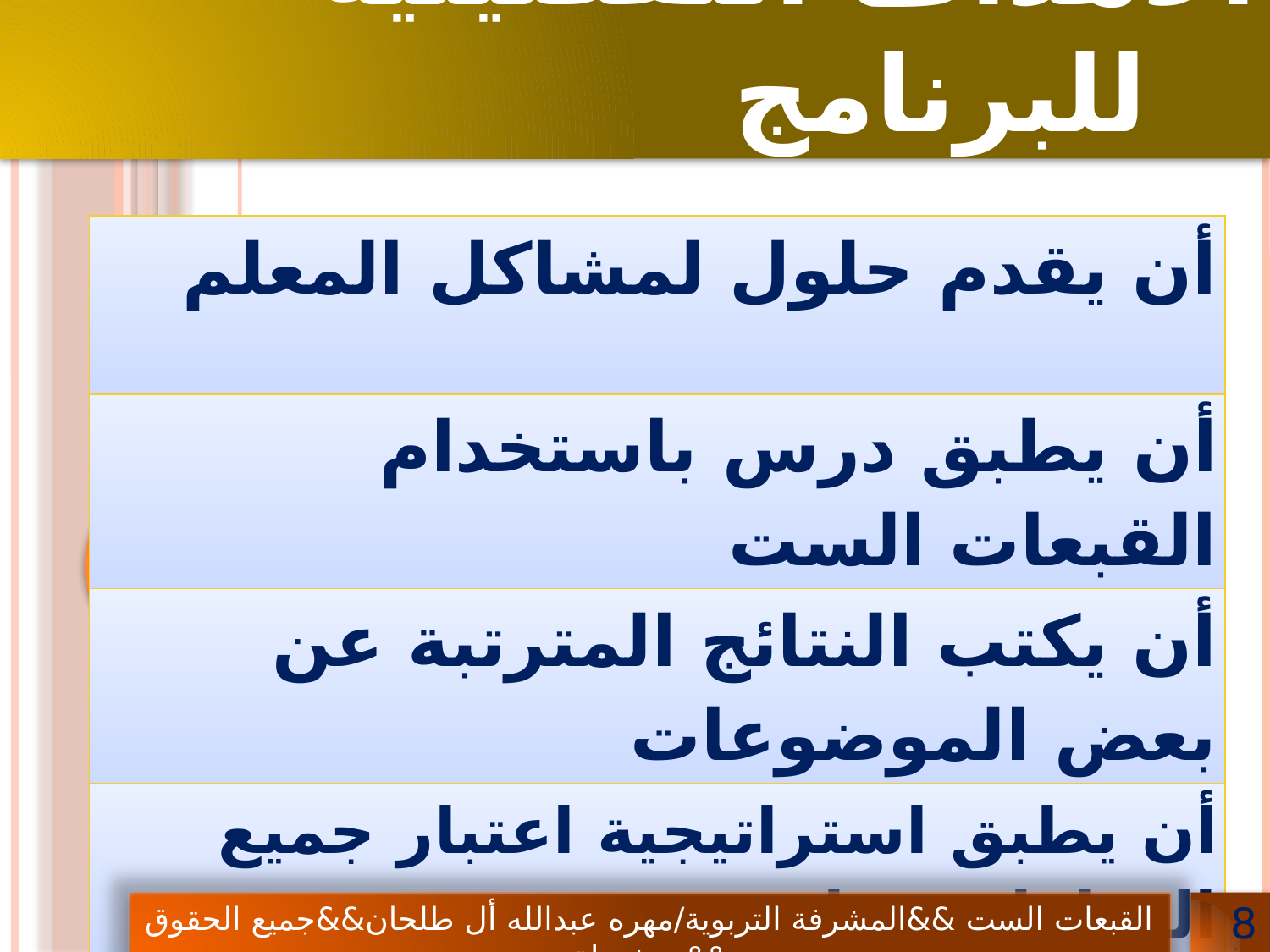

الأهداف التفصيلية للبرنامج

| أن يقدم حلول لمشاكل المعلم |
| --- |
| أن يطبق درس باستخدام القبعات الست |
| أن يكتب النتائج المترتبة عن بعض الموضوعات |
| أن يطبق استراتيجية اعتبار جميع العوامل بمهارة |
القبعات الست &&المشرفة التربوية/مهره عبدالله أل طلحان&&جميع الحقوق محفوظة&&
8